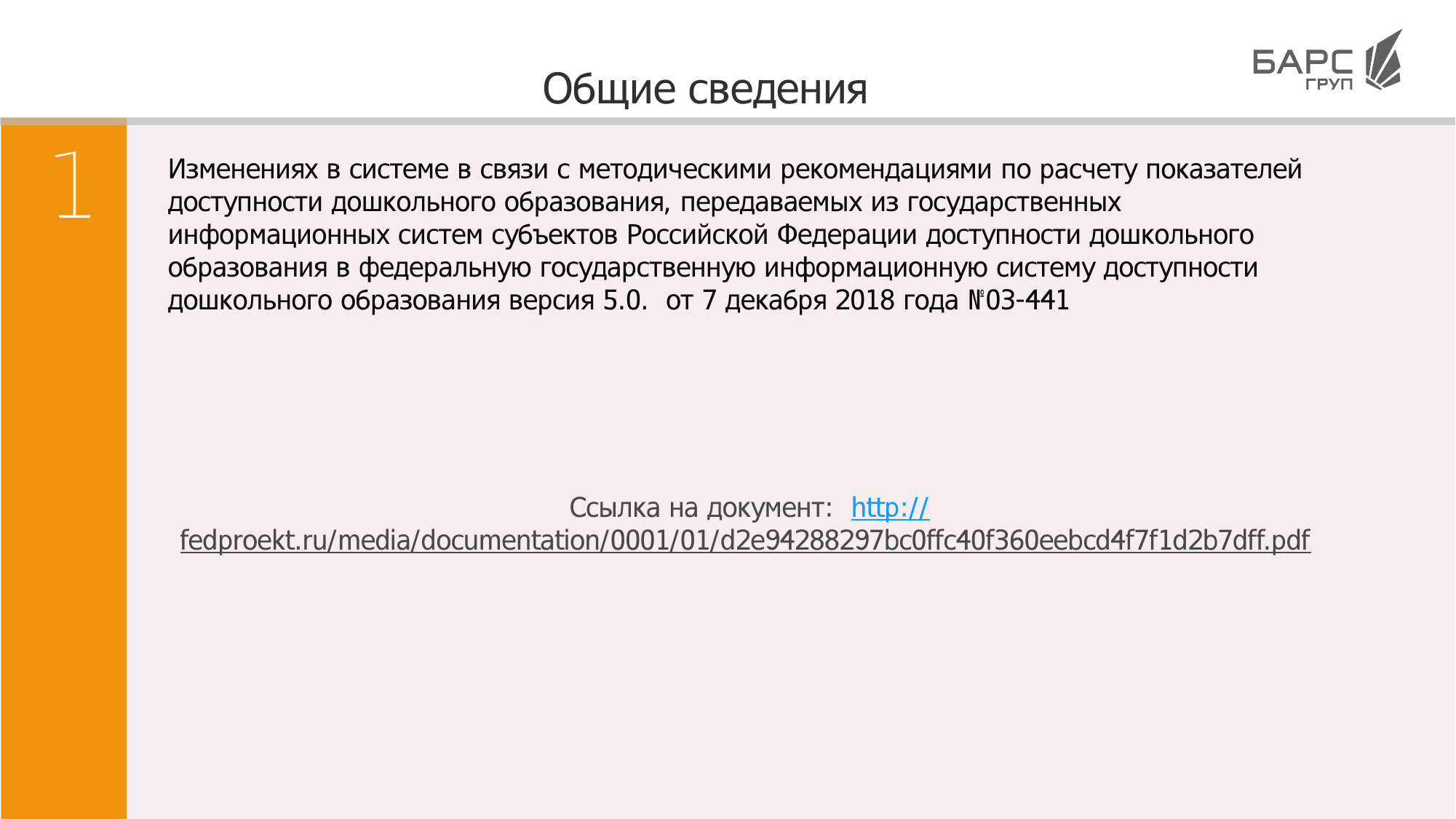

Общие сведения

Изменениях в системе в связи с методическими рекомендациями по расчету показателей доступности дошкольного образования, передаваемых из государственных информационных систем субъектов Российской Федерации доступности дошкольного образования в федеральную государственную информационную систему доступности дошкольного образования версия 5.0.  от 7 декабря 2018 года №03-441

Ссылка на документ:  http://fedproekt.ru/media/documentation/0001/01/d2e94288297bc0ffc40f360eebcd4f7f1d2b7dff.pdf